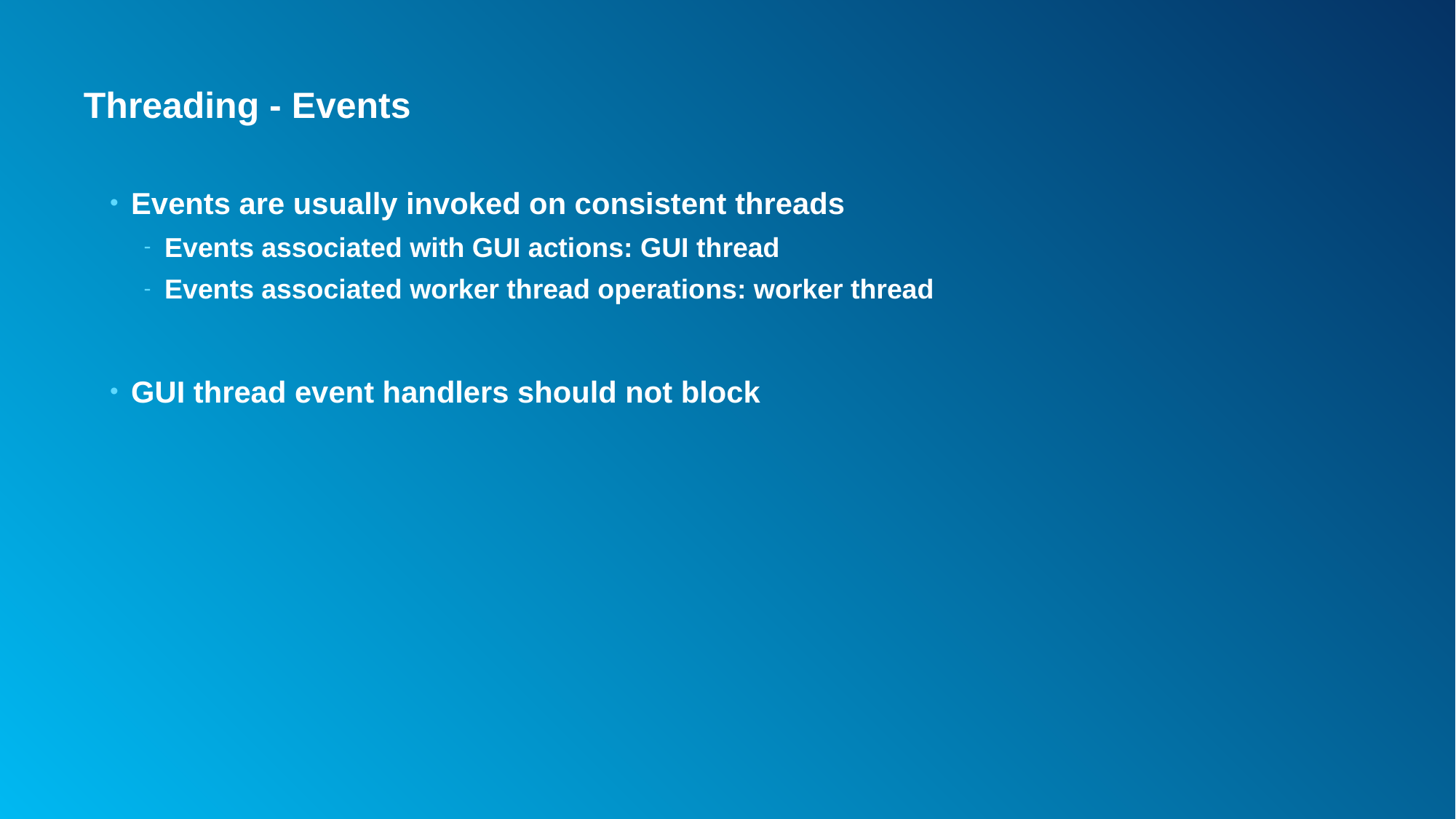

# Threading - Events
Events are usually invoked on consistent threads
Events associated with GUI actions: GUI thread
Events associated worker thread operations: worker thread

GUI thread event handlers should not block